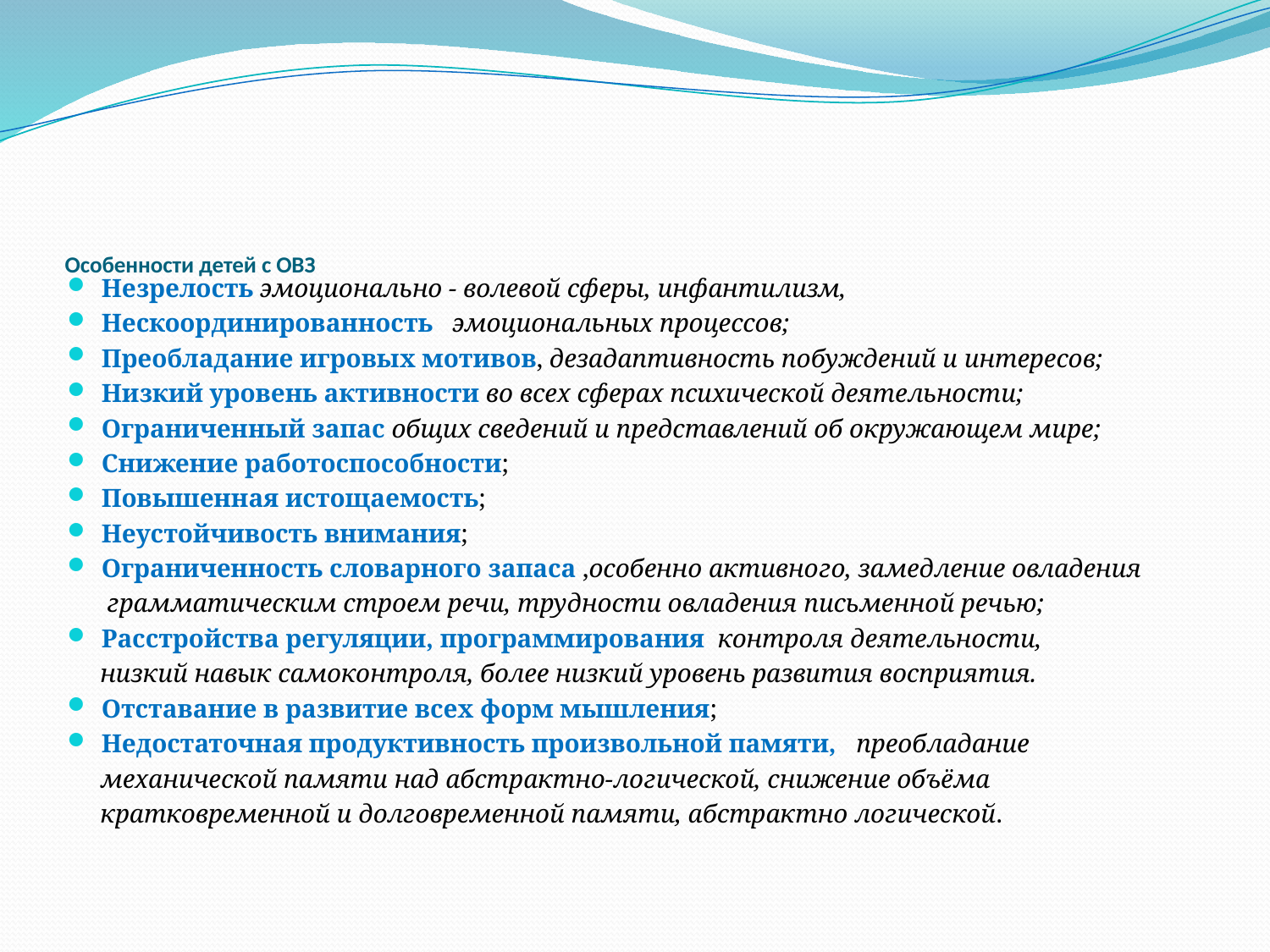

# Особенности детей с ОВЗ
Незрелость эмоционально - волевой сферы, инфантилизм,
Нескоординированность   эмоциональных процессов;
Преобладание игровых мотивов, дезадаптивность побуждений и интересов;
Низкий уровень активности во всех сферах психической деятельности;
Ограниченный запас общих сведений и представлений об окружающем мире;
Снижение работоспособности;
Повышенная истощаемость;
Неустойчивость внимания;
Ограниченность словарного запаса ,особенно активного, замедление овладения
      грамматическим строем речи, трудности овладения письменной речью;
Расстройства регуляции, программирования  контроля деятельности,
     низкий навык самоконтроля, более низкий уровень развития восприятия.
Отставание в развитие всех форм мышления;
Недостаточная продуктивность произвольной памяти,   преобладание
     механической памяти над абстрактно-логической, снижение объёма
     кратковременной и долговременной памяти, абстрактно логической.